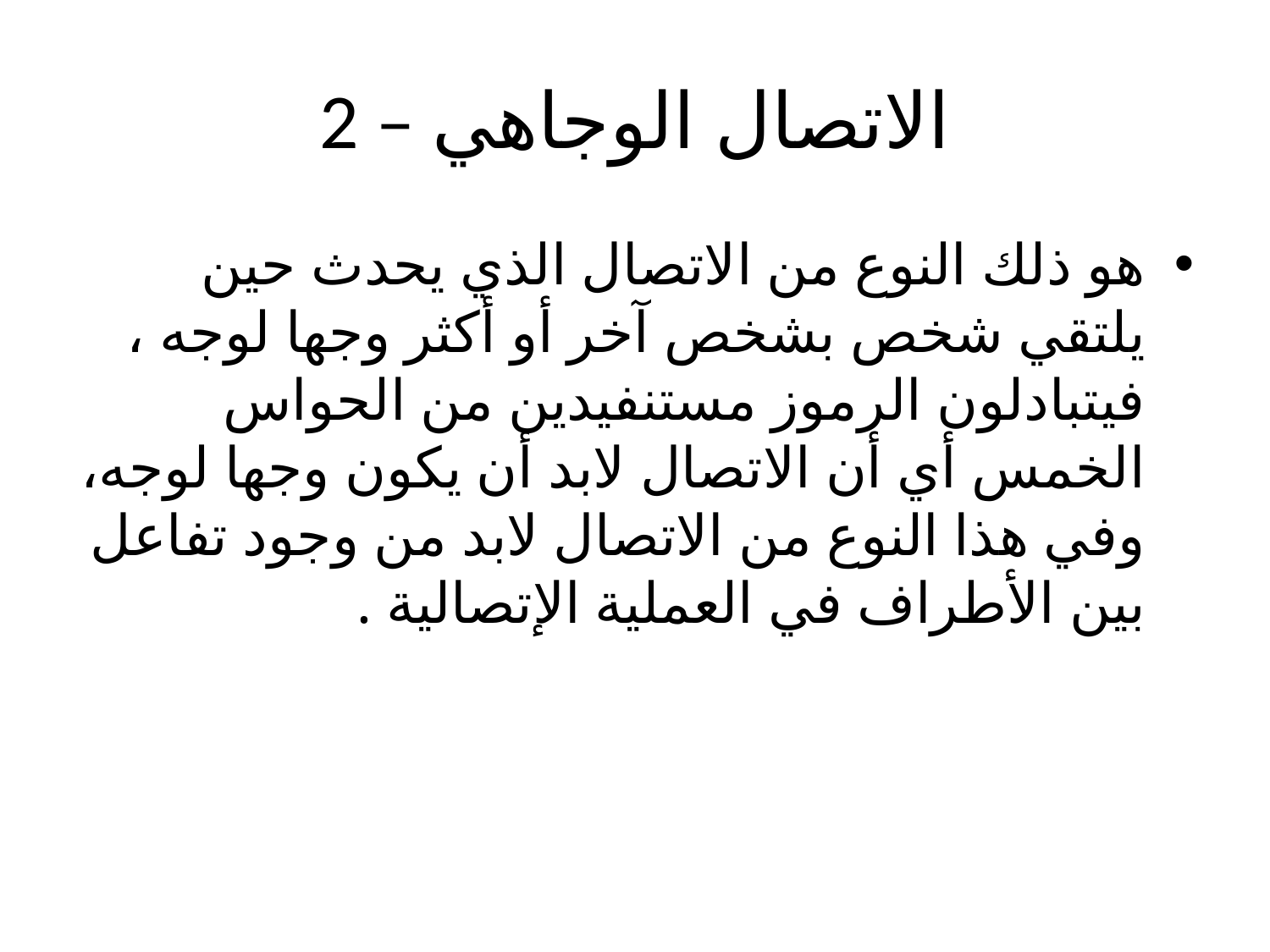

# 2 – الاتصال الوجاهي
هو ذلك النوع من الاتصال الذي يحدث حين يلتقي شخص بشخص آخر أو أكثر وجها لوجه ، فيتبادلون الرموز مستنفيدين من الحواس الخمس أي أن الاتصال لابد أن يكون وجها لوجه، وفي هذا النوع من الاتصال لابد من وجود تفاعل بين الأطراف في العملية الإتصالية .